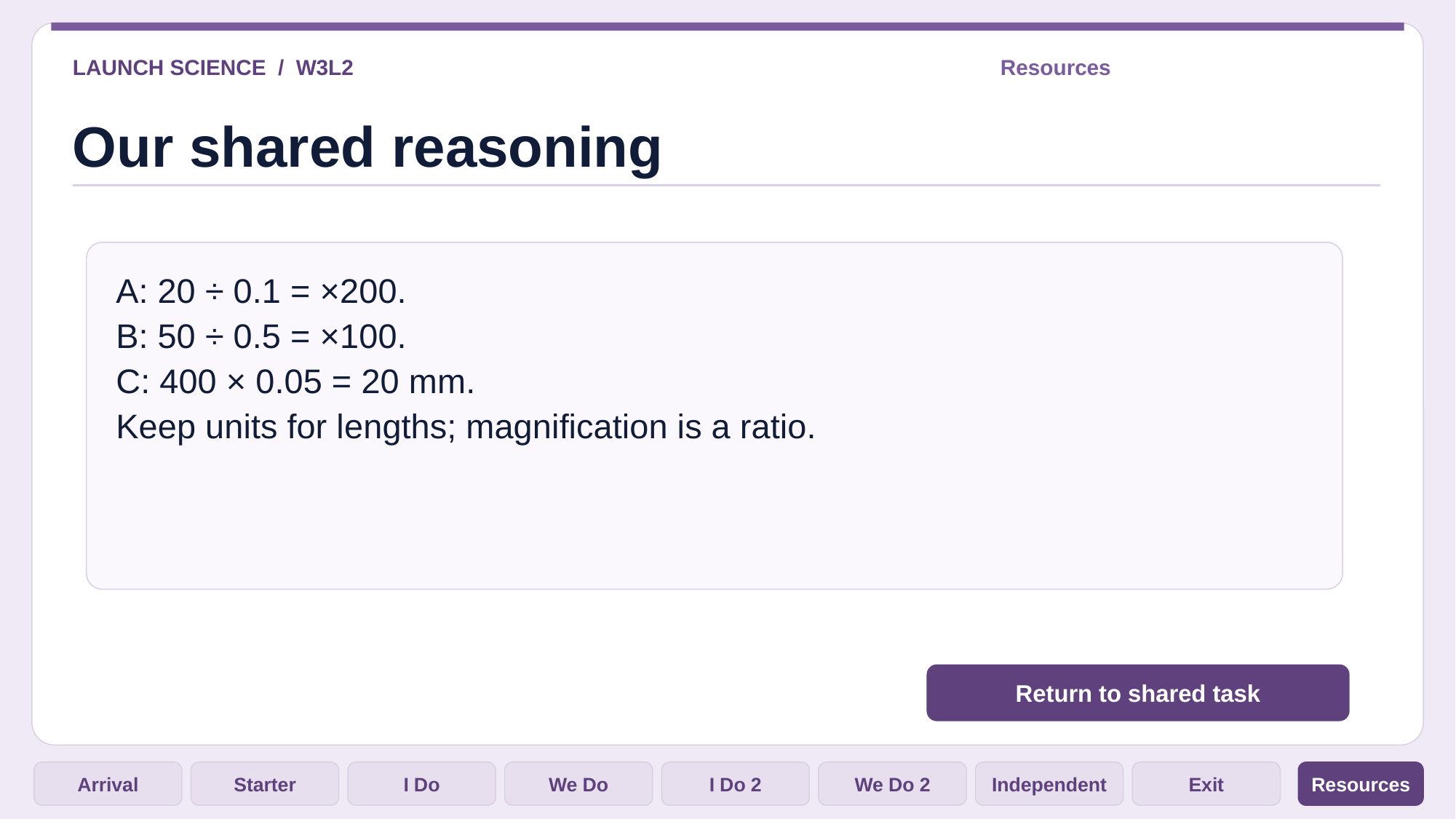

LAUNCH SCIENCE  /  W3L2
Resources
Our shared reasoning

A: 20 ÷ 0.1 = ×200.
B: 50 ÷ 0.5 = ×100.
C: 400 × 0.05 = 20 mm.
Keep units for lengths; magnification is a ratio.
Return to shared task
Arrival
Starter
I Do
We Do
I Do 2
We Do 2
Independent
Exit
Resources